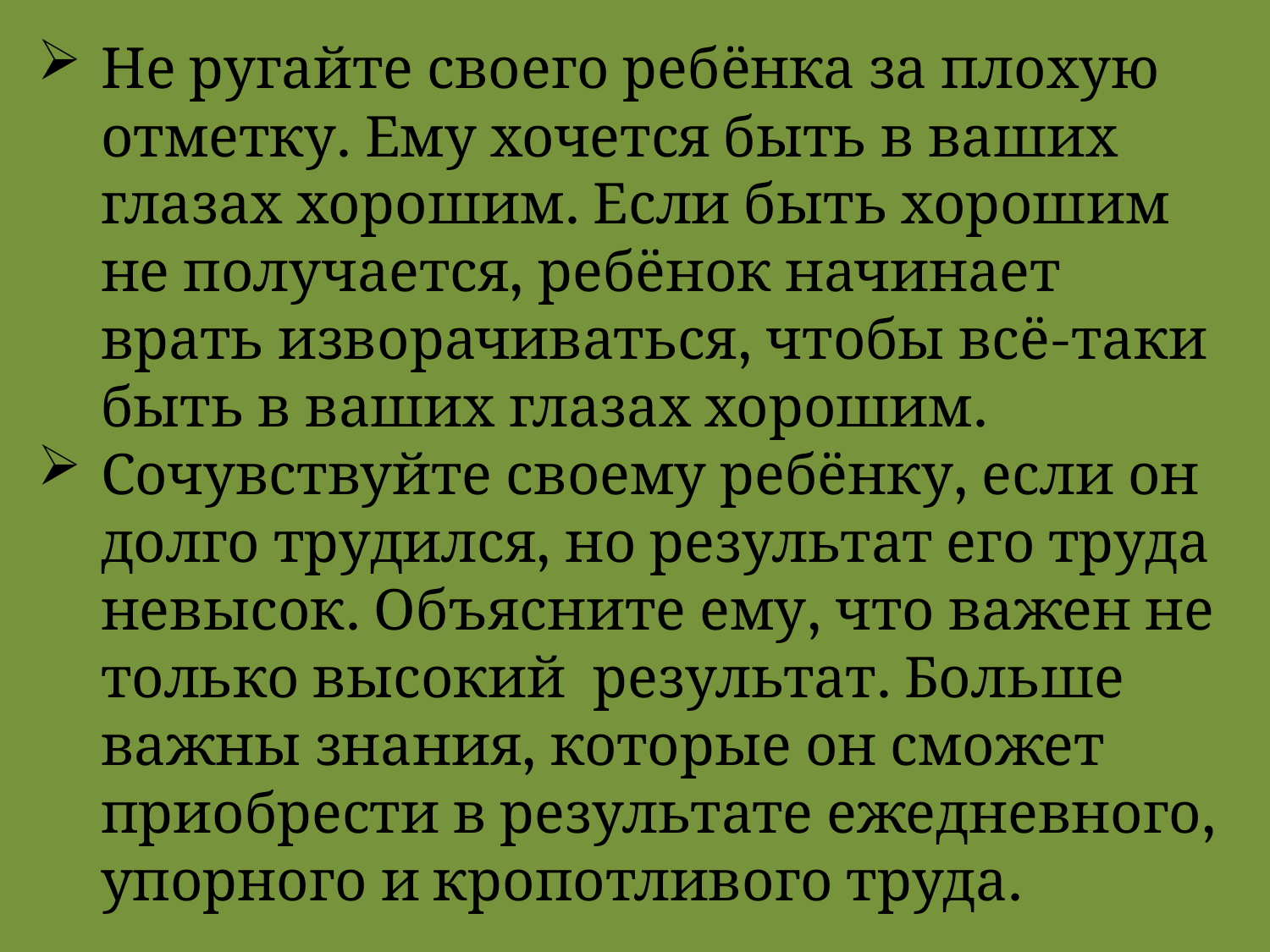

Не ругайте своего ребёнка за плохую отметку. Ему хочется быть в ваших глазах хорошим. Если быть хорошим не получается, ребёнок начинает врать изворачиваться, чтобы всё-таки быть в ваших глазах хорошим.
Сочувствуйте своему ребёнку, если он долго трудился, но результат его труда невысок. Объясните ему, что важен не только высокий  результат. Больше важны знания, которые он сможет приобрести в результате ежедневного, упорного и кропотливого труда.